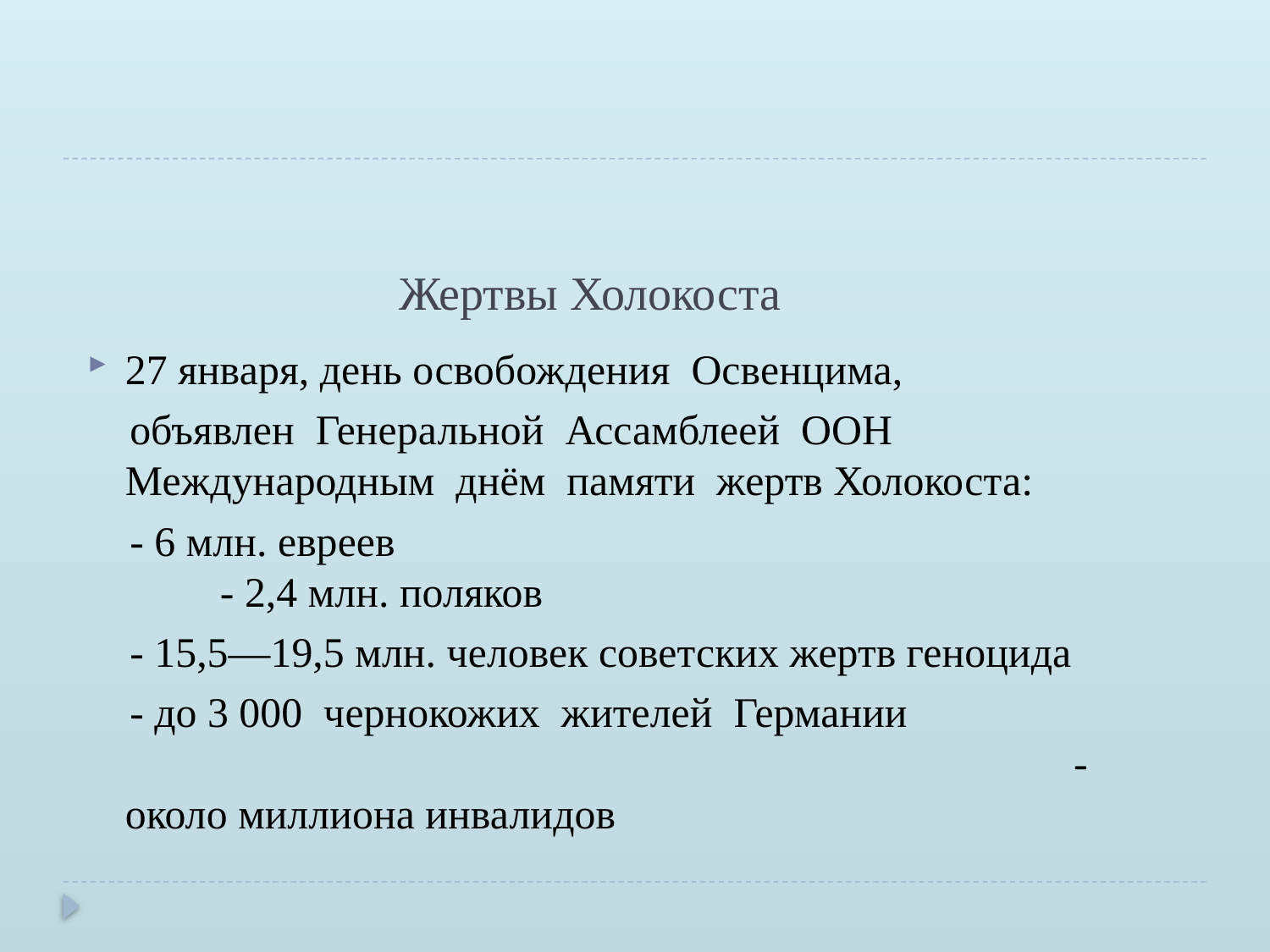

# Жертвы Холокоста
27 января, день освобождения  Освенцима,
    объявлен  Генеральной  Ассамблеей  ООН Международным  днём  памяти  жертв Холокоста:
    - 6 млн. евреев                                                                            - 2,4 млн. поляков
    - 15,5—19,5 млн. человек советских жертв геноцида
    - до 3 000  чернокожих  жителей  Германии                                                                                                             - около миллиона инвалидов